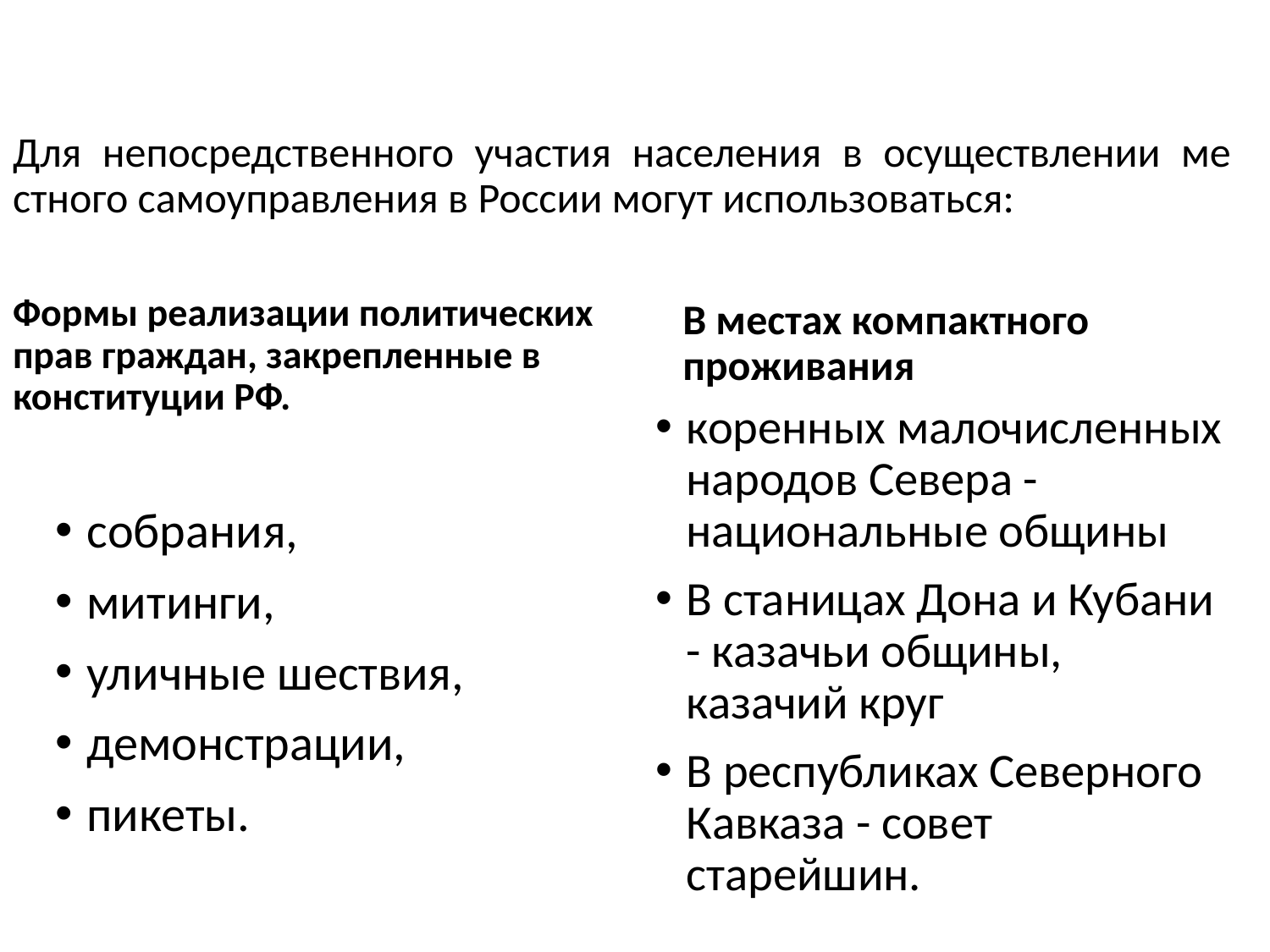

# Для непосредственного участия населения в осуществлении ме­стного самоуправления в России могут использоваться:
В местах компактного проживания
Фор­мы реализации политических прав граждан, закрепленные в консти­туции РФ.
коренных малочисленных народов Севера -националь­ные общины
В станицах Дона и Кубани  - казачьи общины, казачий круг
В республиках Северного Кавказа - совет старейшин.

собрания,
митинги,
уличные ше­ствия,
демонстрации,
пикеты.